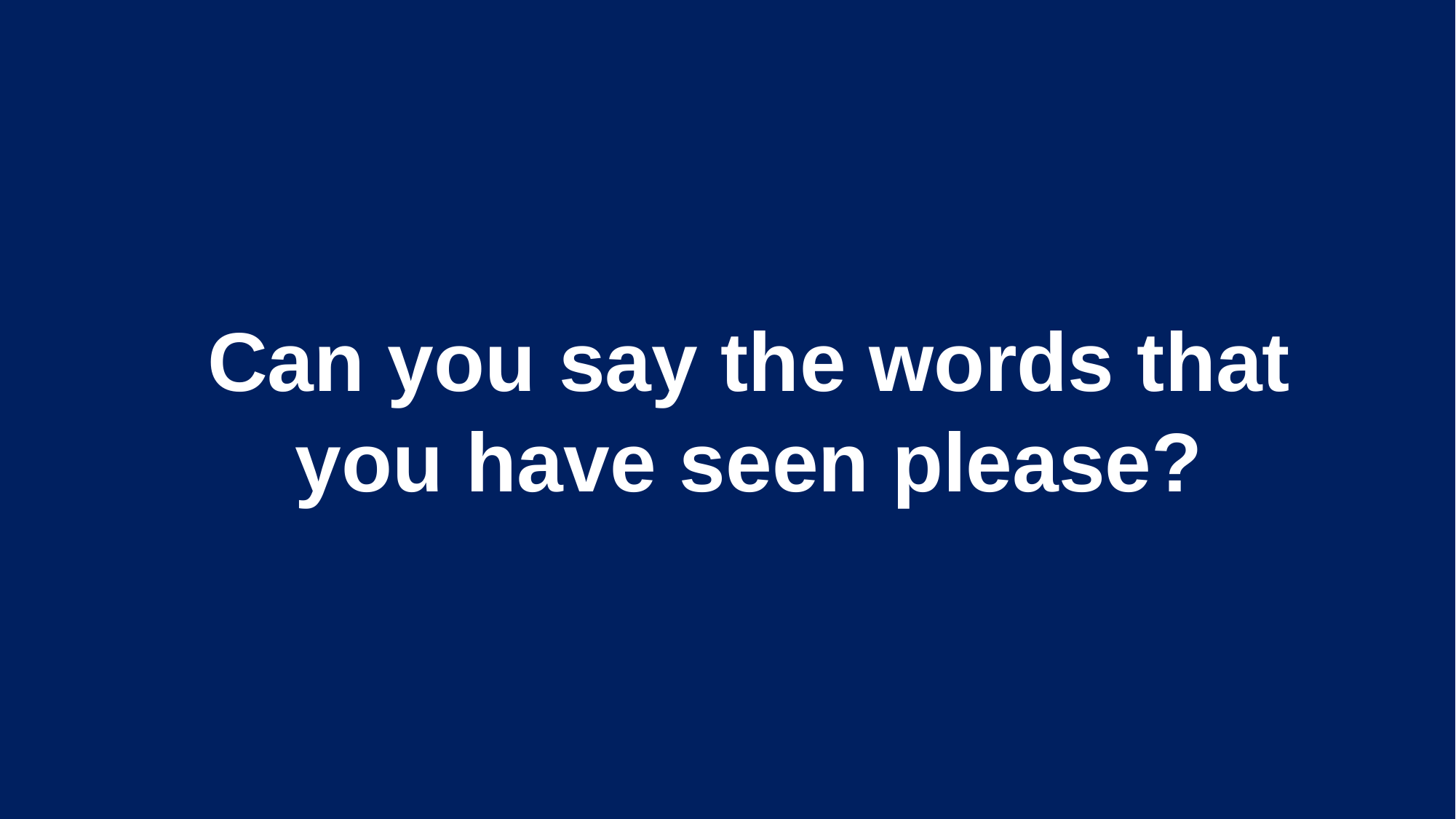

Can you say the words that you have seen please?